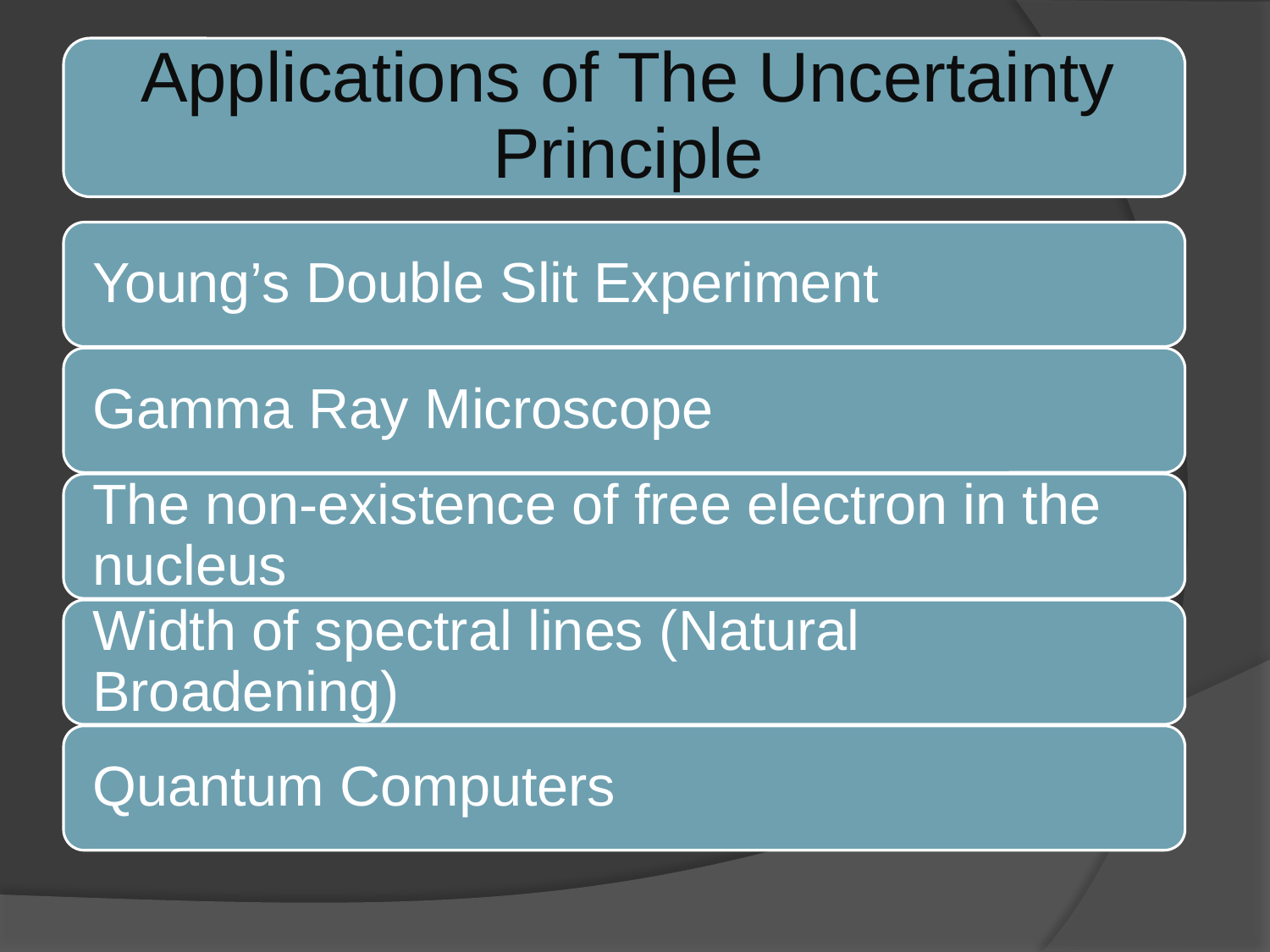

Applications of The Uncertainty Principle
Young’s Double Slit Experiment
Gamma Ray Microscope
The non-existence of free electron in the nucleus
Width of spectral lines (Natural Broadening)
Quantum Computers